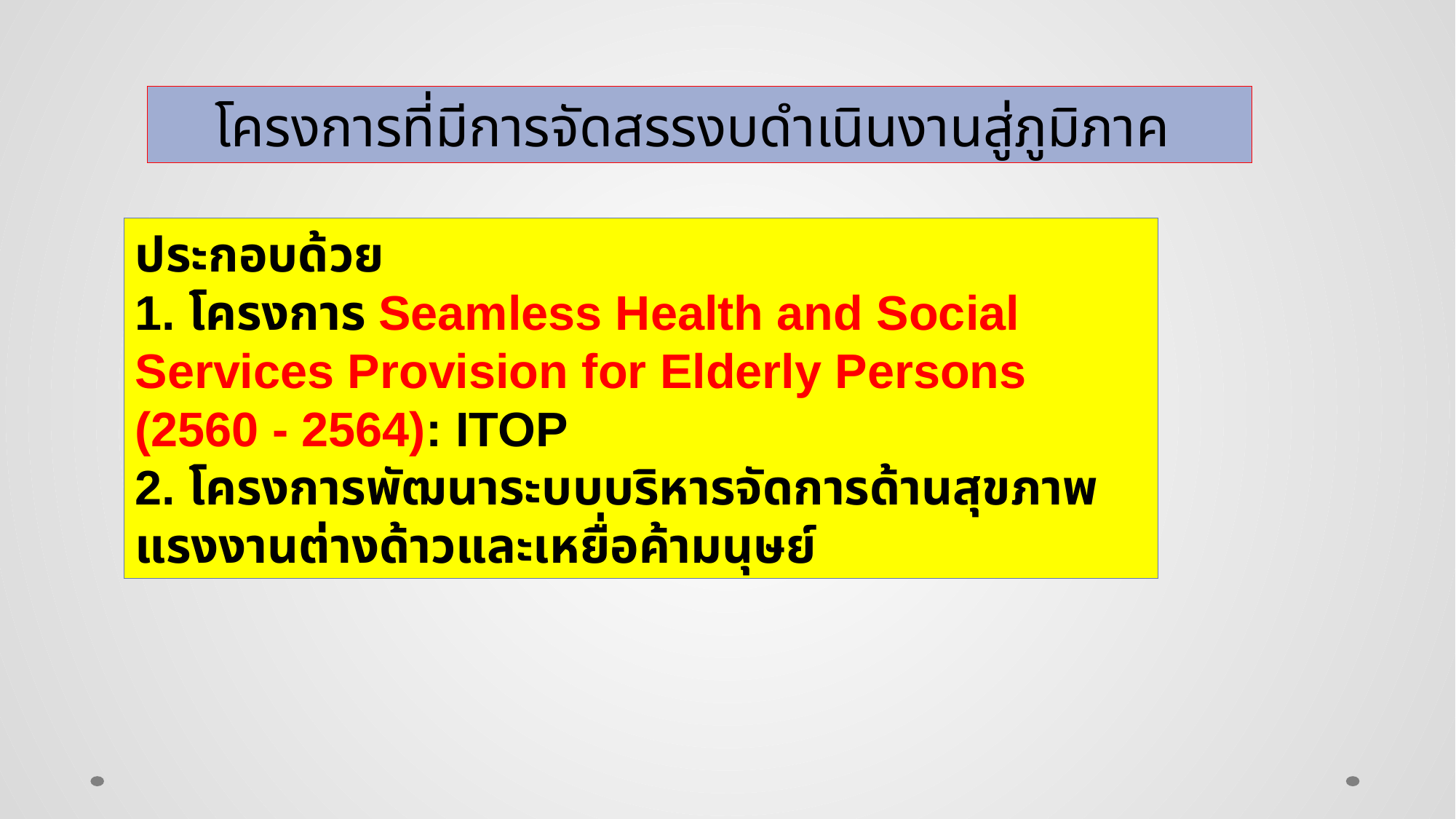

โครงการที่มีการจัดสรรงบดำเนินงานสู่ภูมิภาค
ประกอบด้วย
1. โครงการ Seamless Health and Social Services Provision for Elderly Persons (2560 - 2564): ITOP
2. โครงการพัฒนาระบบบริหารจัดการด้านสุขภาพแรงงานต่างด้าวและเหยื่อค้ามนุษย์